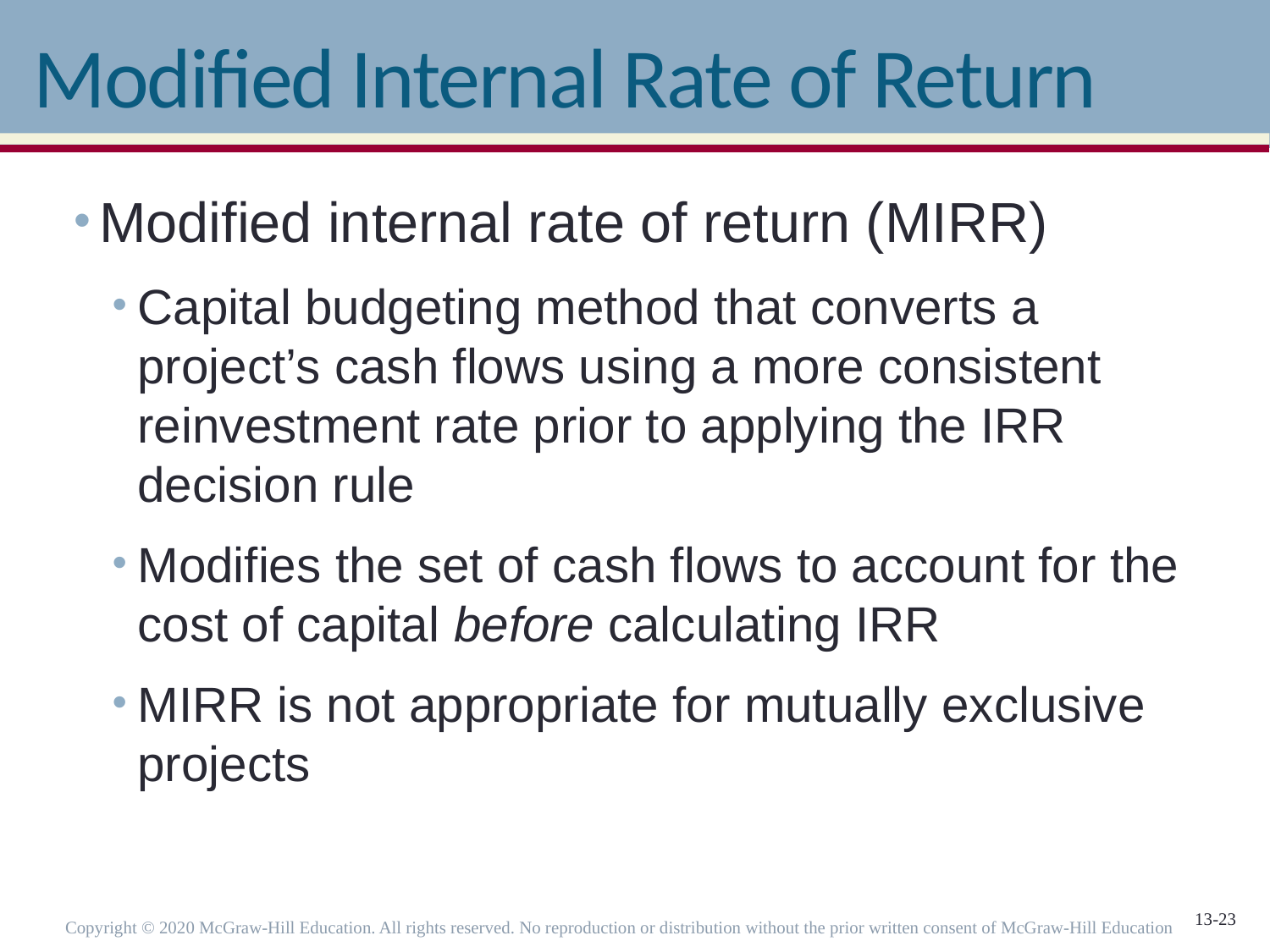

# Modified Internal Rate of Return
Modified internal rate of return (MIRR)
Capital budgeting method that converts a project’s cash flows using a more consistent reinvestment rate prior to applying the IRR decision rule
Modifies the set of cash flows to account for the cost of capital before calculating IRR
MIRR is not appropriate for mutually exclusive projects
Copyright © 2020 McGraw-Hill Education. All rights reserved. No reproduction or distribution without the prior written consent of McGraw-Hill Education